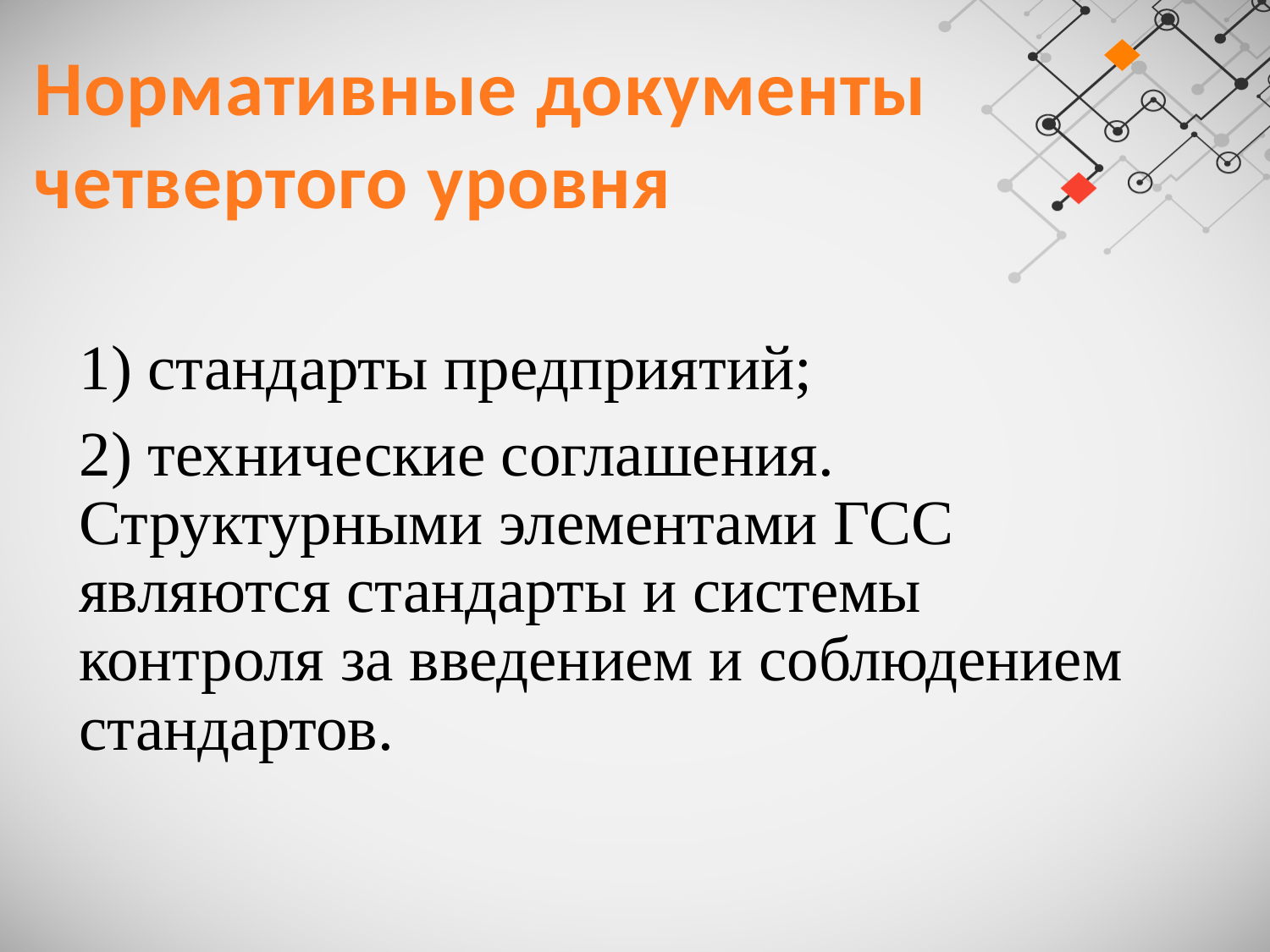

Нормативные документы
четвертого уровня
1) стандарты предприятий;
2) технические соглашения. Структурными элементами ГСС являются стандарты и системы контроля за введением и соблюдением стандартов.